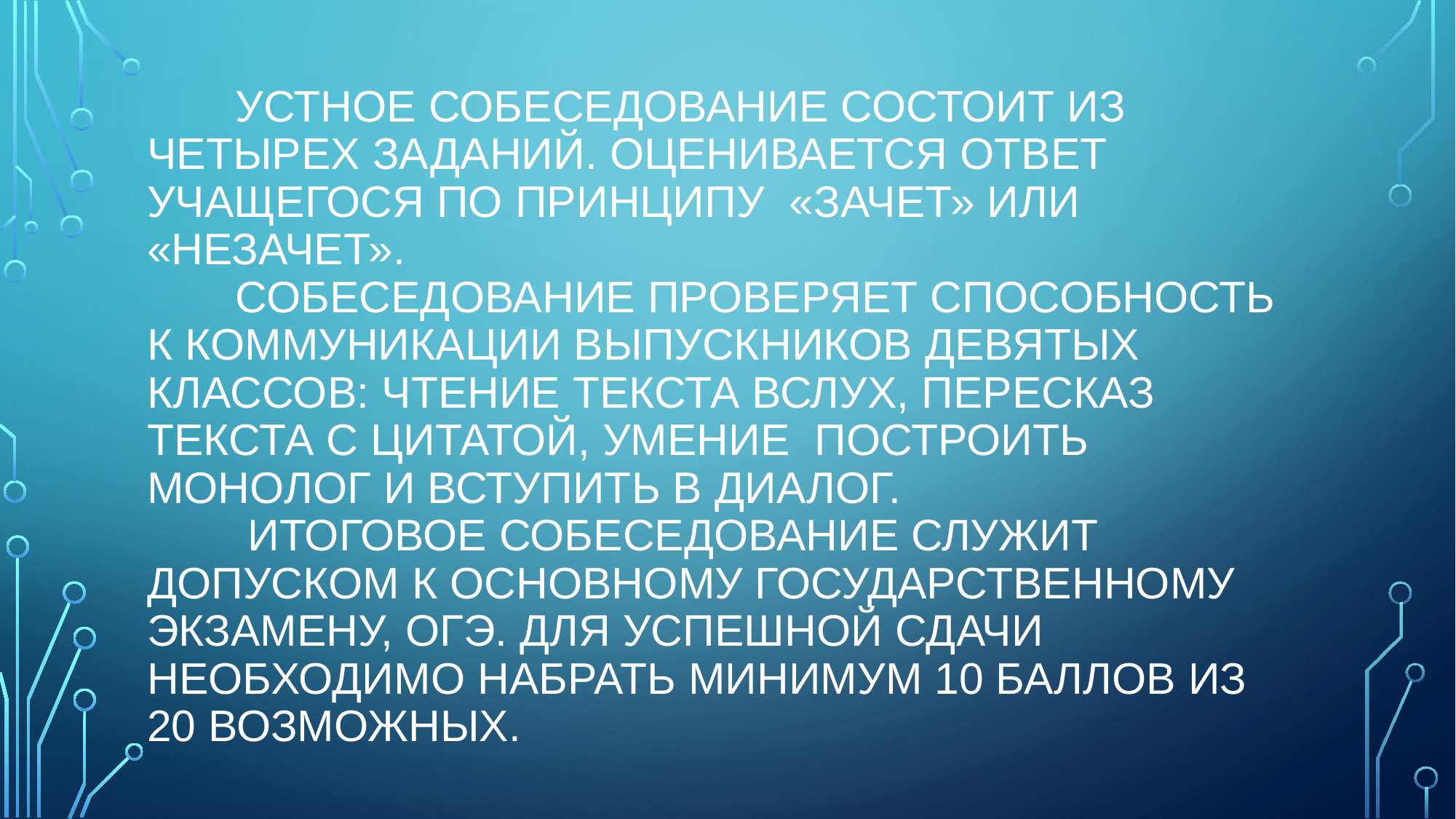

# устное собеседование состоит из четырех заданий. Оценивается ответ учащегося по принципу  «зачет» или «незачет». Собеседование проверяет способность к коммуникации выпускников девятых классов: чтение текста вслух, пересказ текста с цитатой, умение  построить  монолог и вступить в диалог.  	 итоговое собеседование служит допуском к основному государственному экзамену, ОГЭ. Для успешной сдачи необходимо набрать минимум 10 баллов из 20 ВОЗМОЖНЫХ.